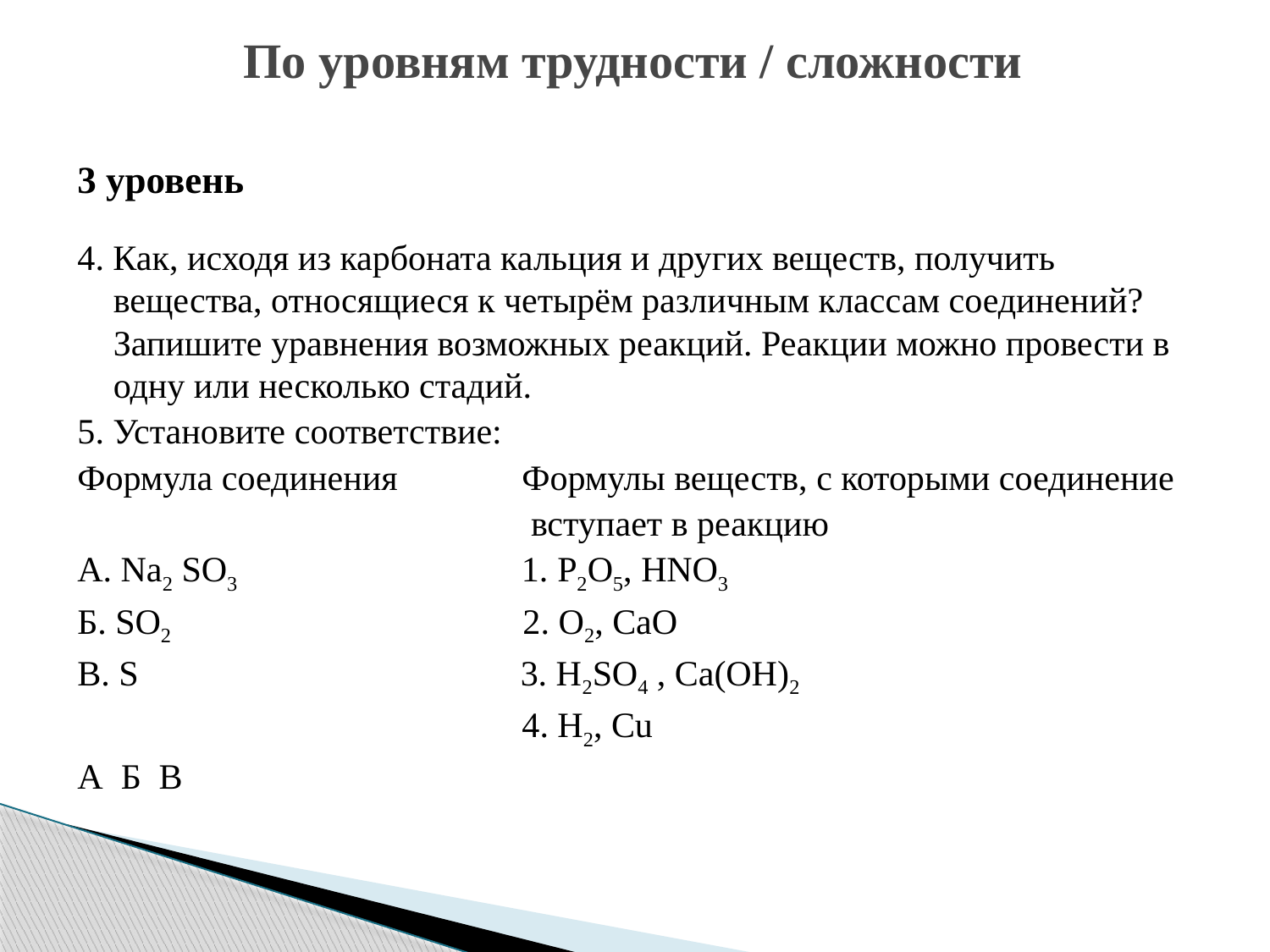

# По уровням трудности / сложности
3 уровень

4. Как, исходя из карбоната кальция и других веществ, получить вещества, относящиеся к четырём различным классам соединений? Запишите уравнения возможных реакций. Реакции можно провести в одну или несколько стадий.
5. Установите соответствие:
Формула соединения              Формулы веществ, с которыми соединение
                                                   вступает в реакцию
А. Na2 SO3                                1. P2O5, HNO3
Б. SO2                                        2. O2, CaO
B. S                                           3. H2SO4 , Ca(OH)2
                                                  4. H2, Cu
A  Б  B